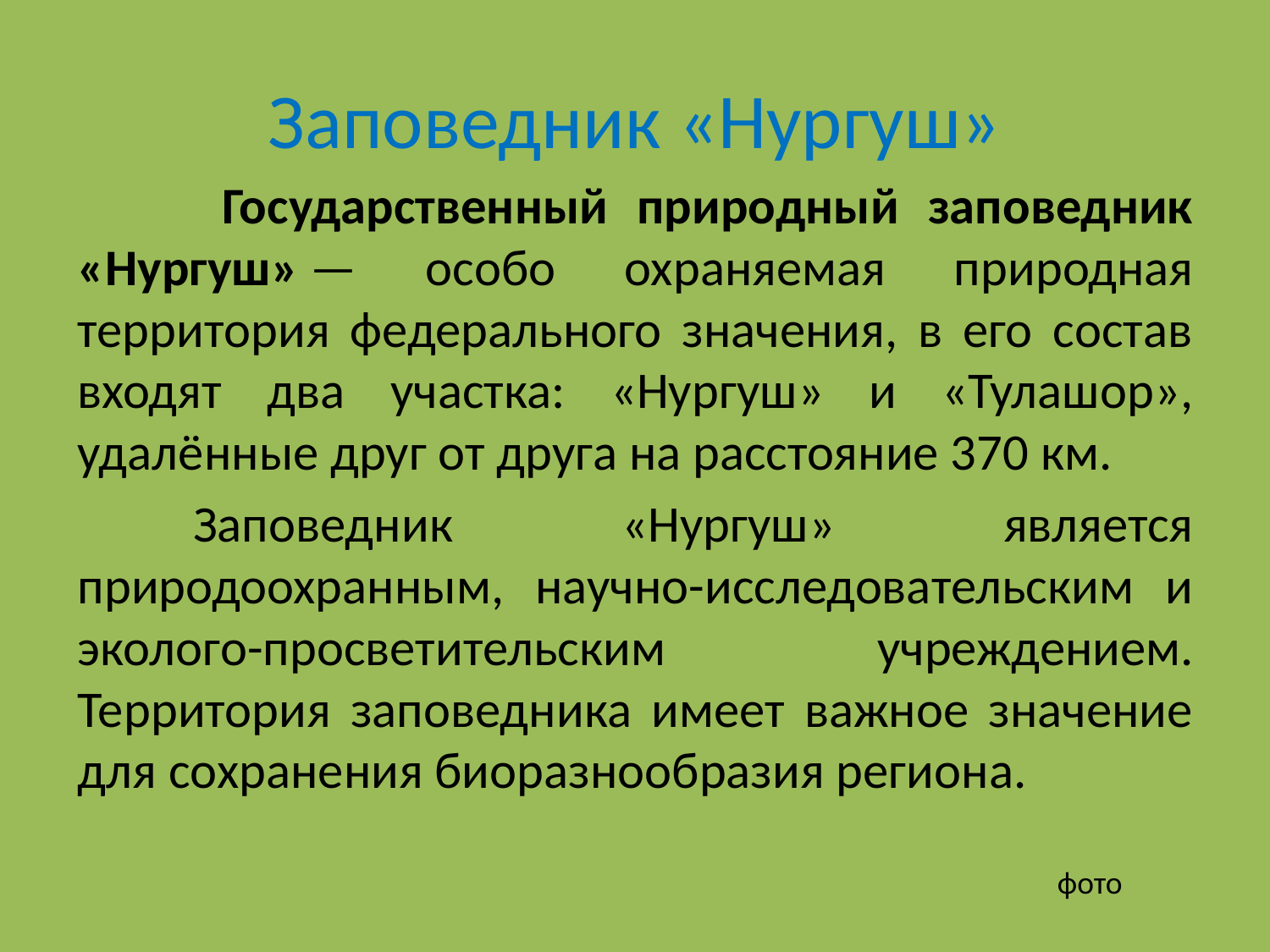

# Заповедник «Нургуш»
	 Государственный природный заповедник «Нургуш» — особо охраняемая природная территория федерального значения, в его состав входят два участка: «Нургуш» и «Тулашор», удалённые друг от друга на расстояние 370 км.
	Заповедник «Нургуш» является природоохранным, научно-исследовательским и эколого-просветительским учреждением. Территория заповедника имеет важное значение для сохранения биоразнообразия региона.
фото